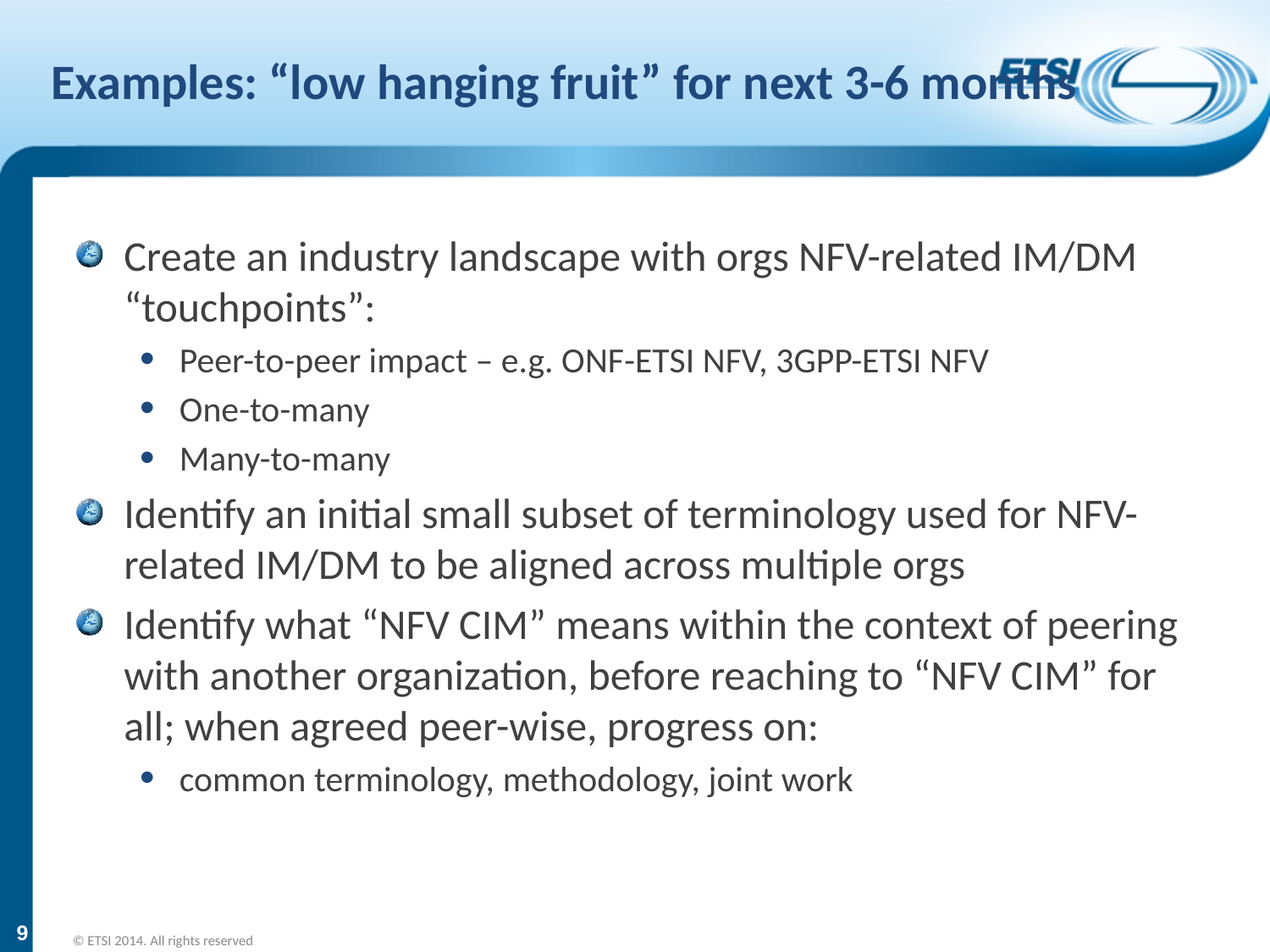

# Examples: “low hanging fruit” for next 3-6 months
Create an industry landscape with orgs NFV-related IM/DM “touchpoints”:
Peer-to-peer impact – e.g. ONF-ETSI NFV, 3GPP-ETSI NFV
One-to-many
Many-to-many
Identify an initial small subset of terminology used for NFV-related IM/DM to be aligned across multiple orgs
Identify what “NFV CIM” means within the context of peering with another organization, before reaching to “NFV CIM” for all; when agreed peer-wise, progress on:
common terminology, methodology, joint work

9
© ETSI 2014. All rights reserved